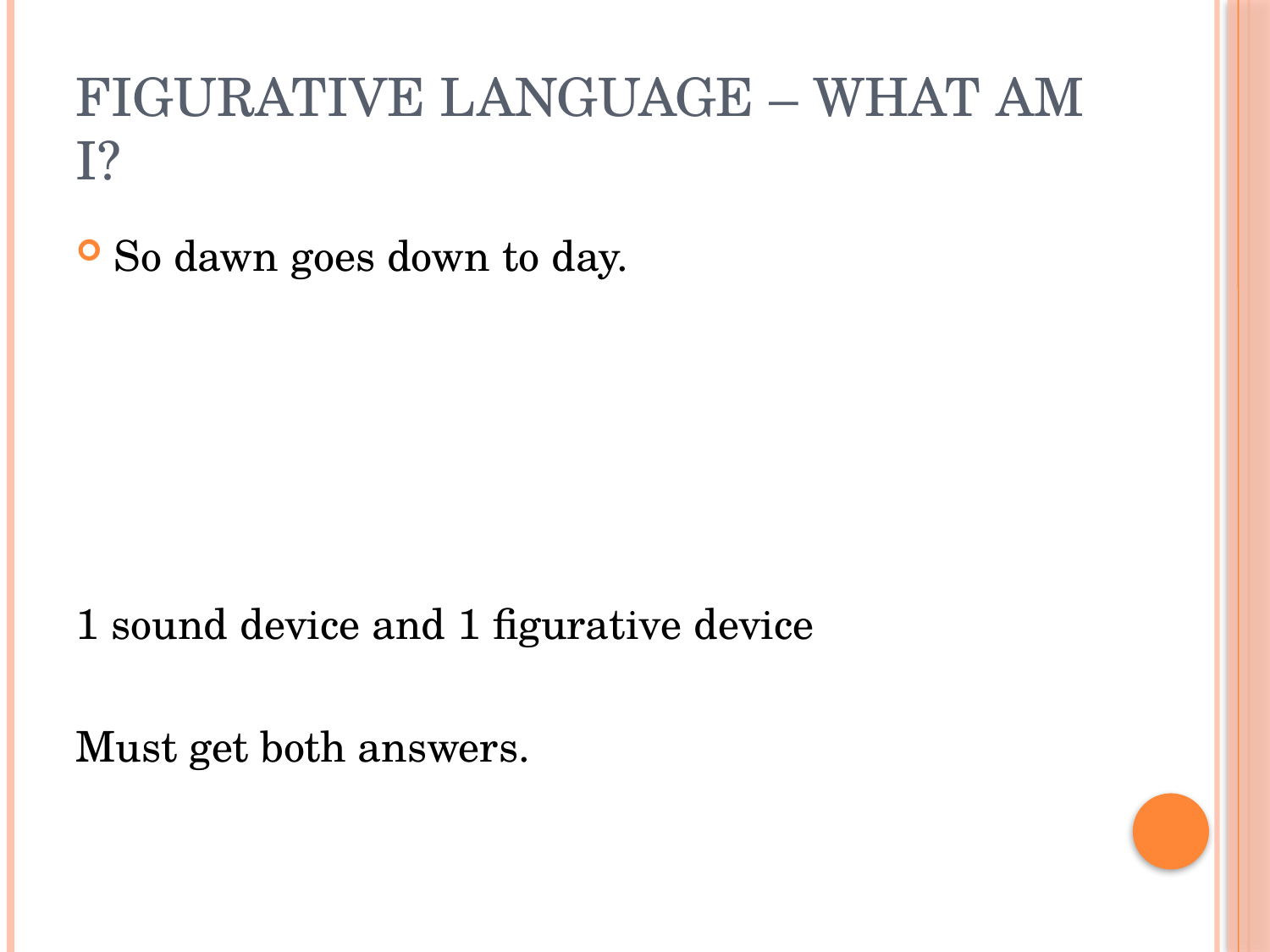

# Figurative Language – What Am I?
So dawn goes down to day.

1 sound device and 1 figurative device

Must get both answers.